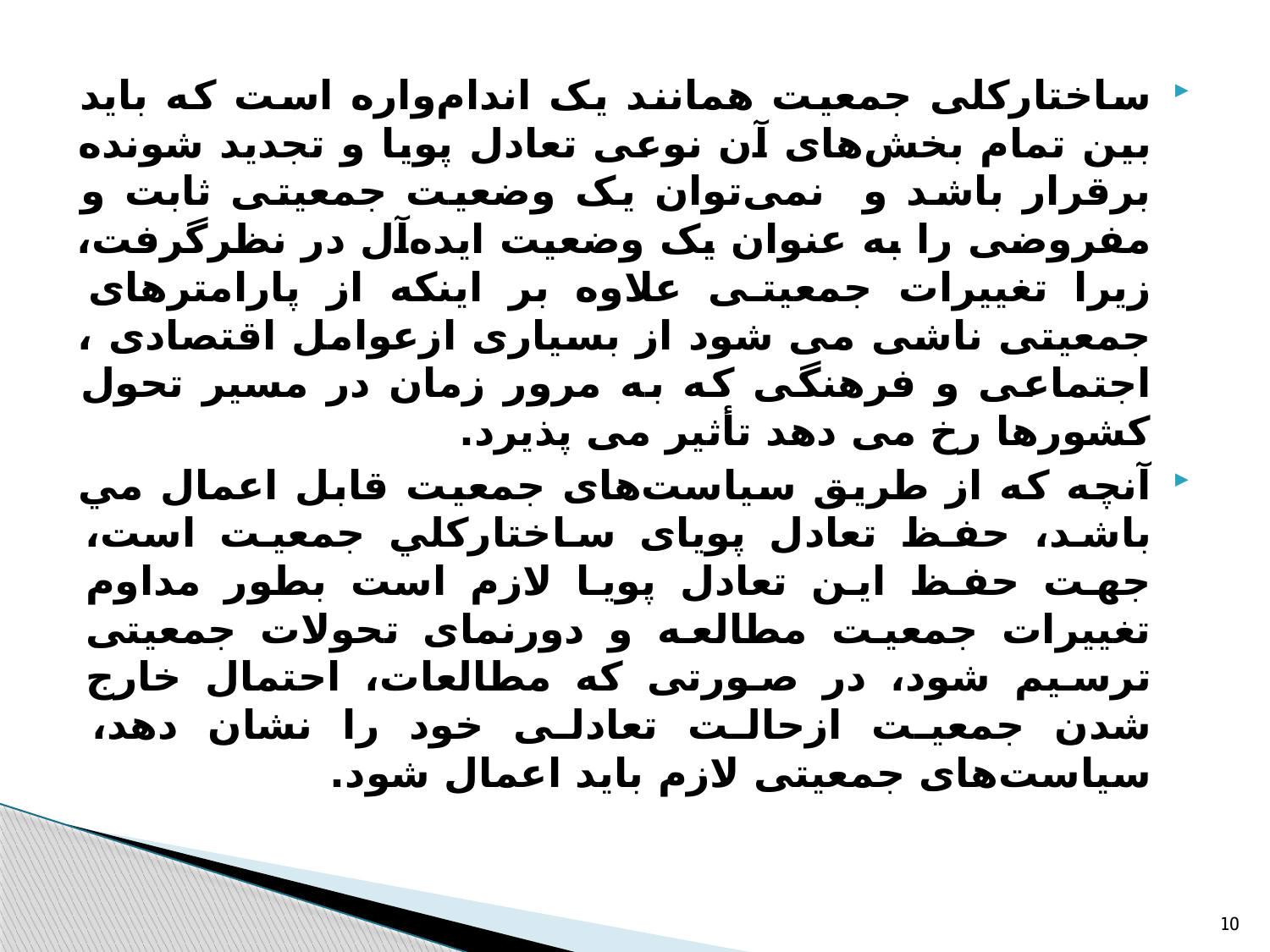

ساختارکلی جمعیت همانند یک اندام‌واره است که باید بین تمام بخش‌های آن نوعی تعادل پویا و تجدید شونده برقرار باشد و  نمی‌توان یک وضعیت جمعیتی ثابت و مفروضی را به عنوان یک وضعیت ایده‌آل در نظرگرفت، زیرا تغییرات جمعیتی علاوه بر اینکه از پارامترهای جمعیتی ناشی می شود از بسیاری ازعوامل اقتصادی ، اجتماعی و فرهنگی که به مرور زمان در مسیر تحول کشورها رخ می دهد تأثیر می پذیرد.
آنچه که از طریق سیاست‌های جمعیت قابل اعمال مي باشد، حفظ تعادل پویای ساختارکلي جمعیت است، جهت حفظ این تعادل پویا لازم است بطور مداوم تغییرات جمعیت مطالعه و دورنمای تحولات جمعیتی ترسیم شود، در صورتی که مطالعات‌، احتمال خارج شدن جمعیت ازحالت تعادلی خود را نشان دهد، سیاست‌های جمعیتی لازم باید اعمال شود.

10